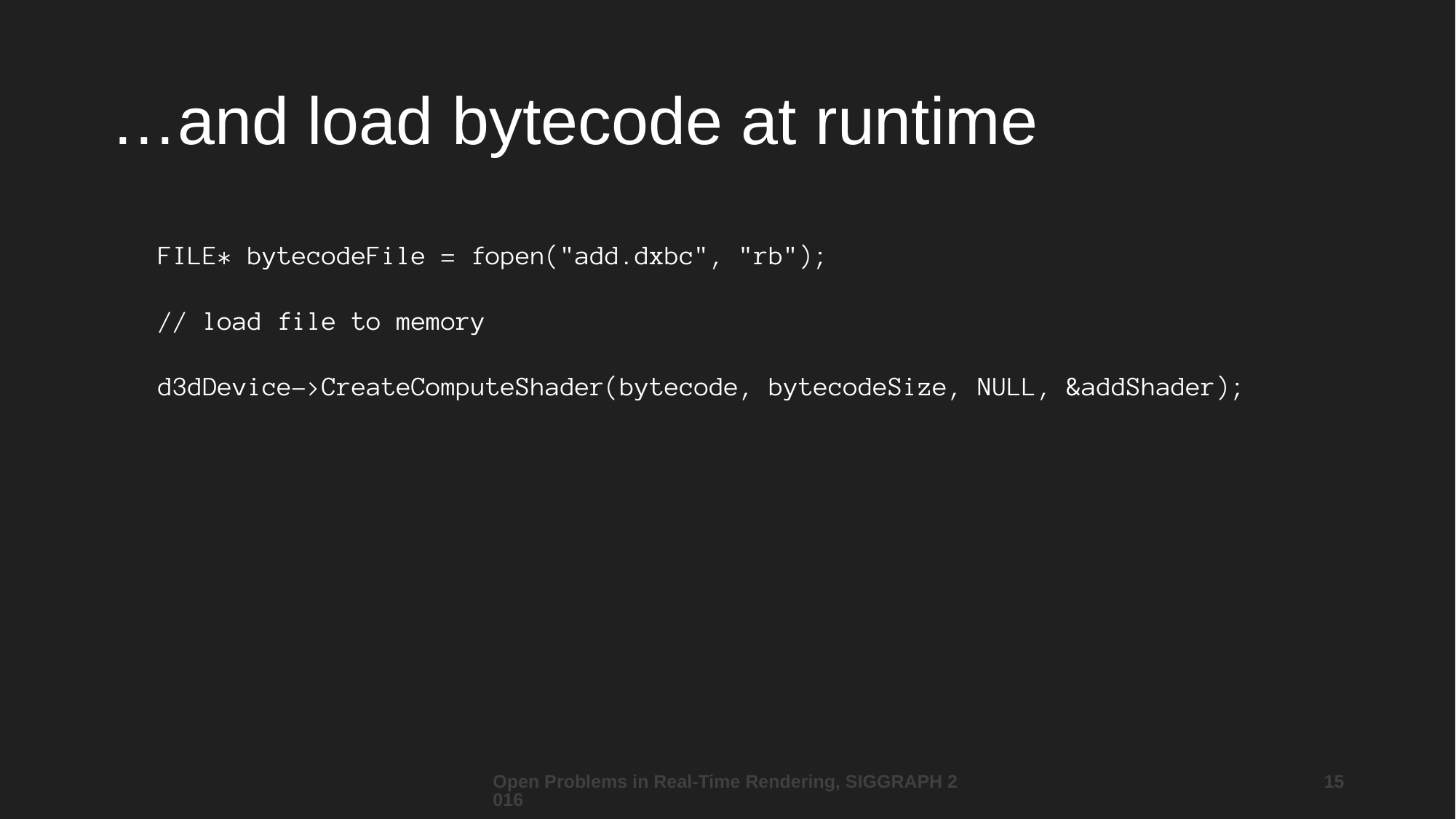

# …and load bytecode at runtime
FILE* bytecodeFile = fopen("add.dxbc", "rb");

// load file to memory

d3dDevice->CreateComputeShader(bytecode, bytecodeSize, NULL, &addShader);

Open Problems in Real-Time Rendering, SIGGRAPH 2016
15